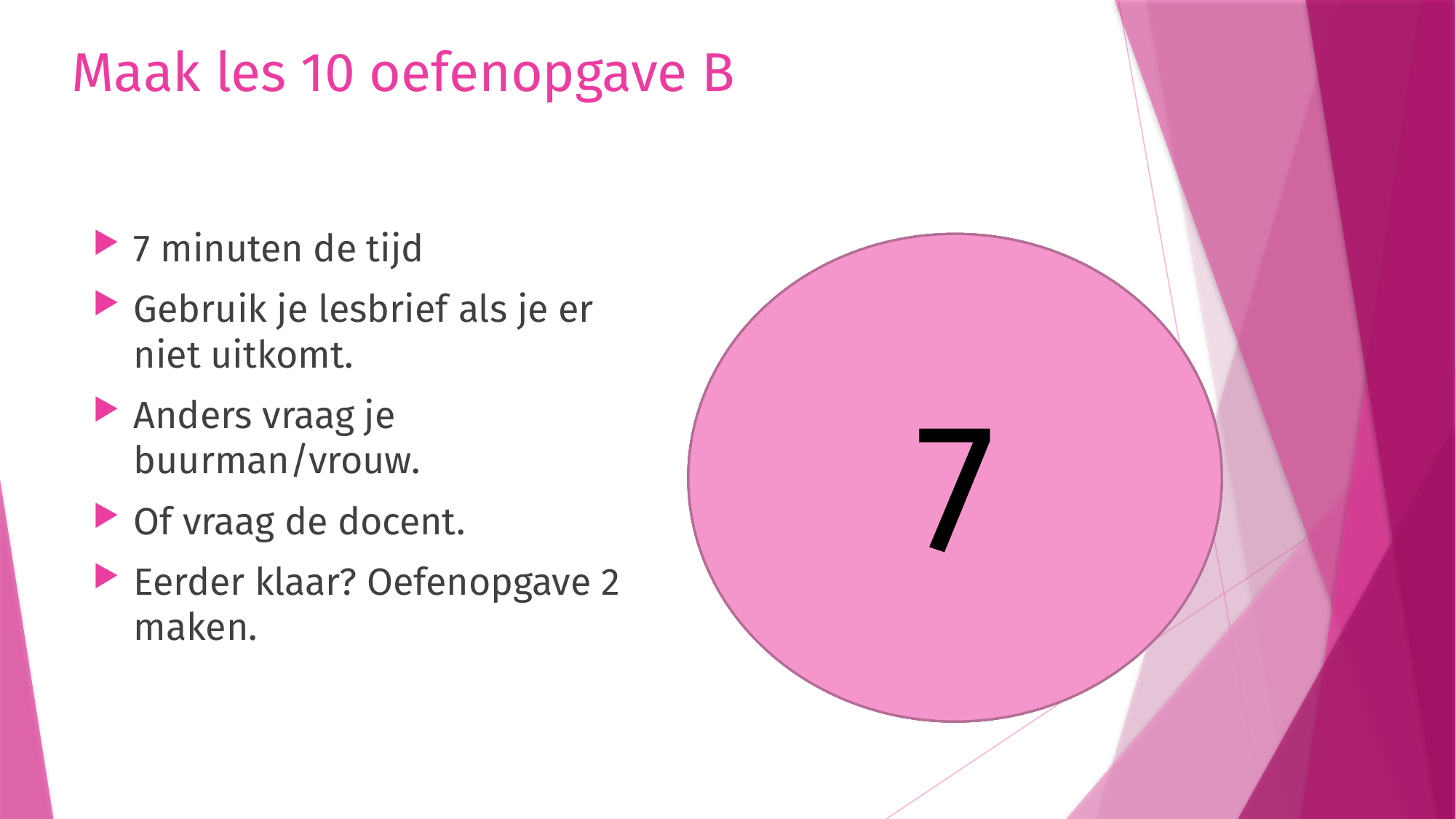

# Maak les 10 oefenopgave B
7 minuten de tijd
Gebruik je lesbrief als je er niet uitkomt.
Anders vraag je buurman/vrouw.
Of vraag de docent.
Eerder klaar? Oefenopgave 2 maken.

5
6
7
4
3
1
2